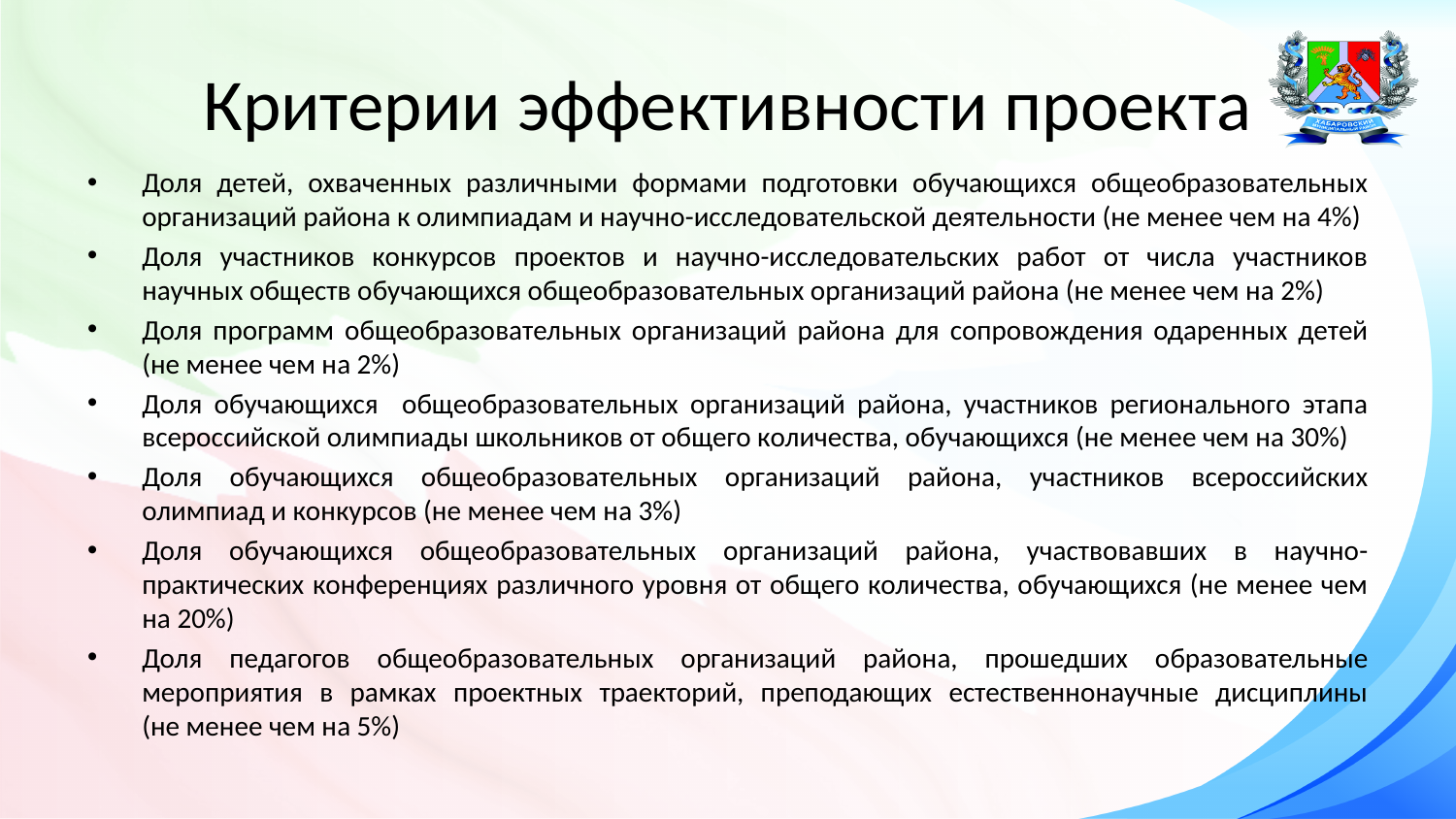

# Критерии эффективности проекта
Доля детей, охваченных различными формами подготовки обучающихся общеобразовательных организаций района к олимпиадам и научно-исследовательской деятельности (не менее чем на 4%)
Доля участников конкурсов проектов и научно-исследовательских работ от числа участников научных обществ обучающихся общеобразовательных организаций района (не менее чем на 2%)
Доля программ общеобразовательных организаций района для сопровождения одаренных детей (не менее чем на 2%)
Доля обучающихся  общеобразовательных организаций района, участников регионального этапа всероссийской олимпиады школьников от общего количества, обучающихся (не менее чем на 30%)
Доля обучающихся общеобразовательных организаций района, участников всероссийских олимпиад и конкурсов (не менее чем на 3%)
Доля обучающихся общеобразовательных организаций района, участвовавших в научно-практических конференциях различного уровня от общего количества, обучающихся (не менее чем на 20%)
Доля педагогов общеобразовательных организаций района, прошедших образовательные мероприятия в рамках проектных траекторий, преподающих естественнонаучные дисциплины
(не менее чем на 5%)